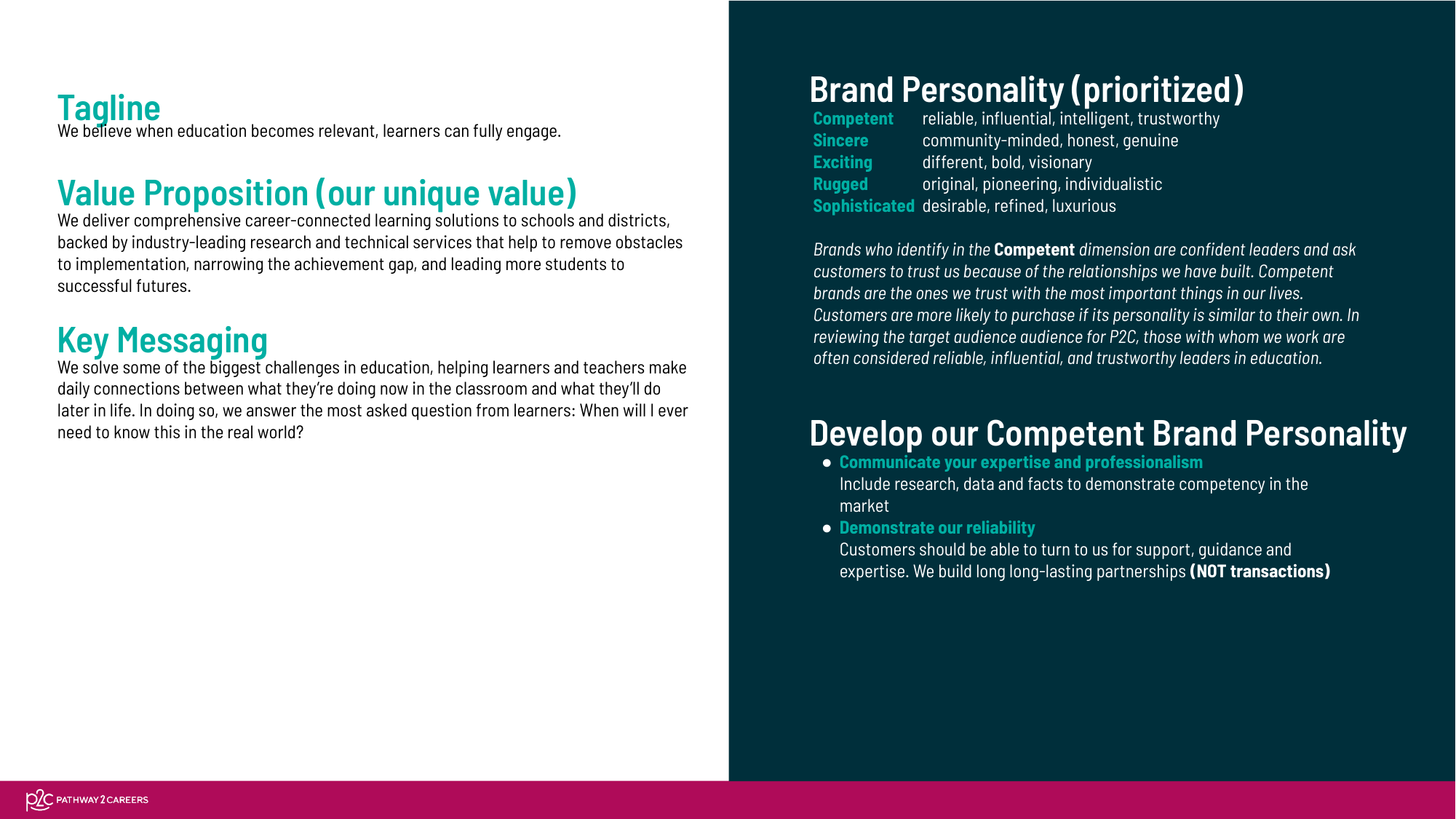

Brand Personality (prioritized)

Tagline

Competent	reliable, influential, intelligent, trustworthy
Sincere	community-minded, honest, genuine
Exciting	different, bold, visionary
Rugged	original, pioneering, individualistic
Sophisticated	desirable, refined, luxurious

Brands who identify in the Competent dimension are confident leaders and ask customers to trust us because of the relationships we have built. Competent brands are the ones we trust with the most important things in our lives. Customers are more likely to purchase if its personality is similar to their own. In reviewing the target audience audience for P2C, those with whom we work are often considered reliable, influential, and trustworthy leaders in education.
We believe when education becomes relevant, learners can fully engage.

Value Proposition (our unique value)

We deliver comprehensive career-connected learning solutions to schools and districts, backed by industry-leading research and technical services that help to remove obstacles to implementation, narrowing the achievement gap, and leading more students to successful futures.
Key Messaging

We solve some of the biggest challenges in education, helping learners and teachers make daily connections between what they’re doing now in the classroom and what they’ll do later in life. In doing so, we answer the most asked question from learners: When will I ever need to know this in the real world?
Develop our Competent Brand Personality

Communicate your expertise and professionalism
Include research, data and facts to demonstrate competency in the market
Demonstrate our reliability
Customers should be able to turn to us for support, guidance and expertise. We build long long-lasting partnerships (NOT transactions)